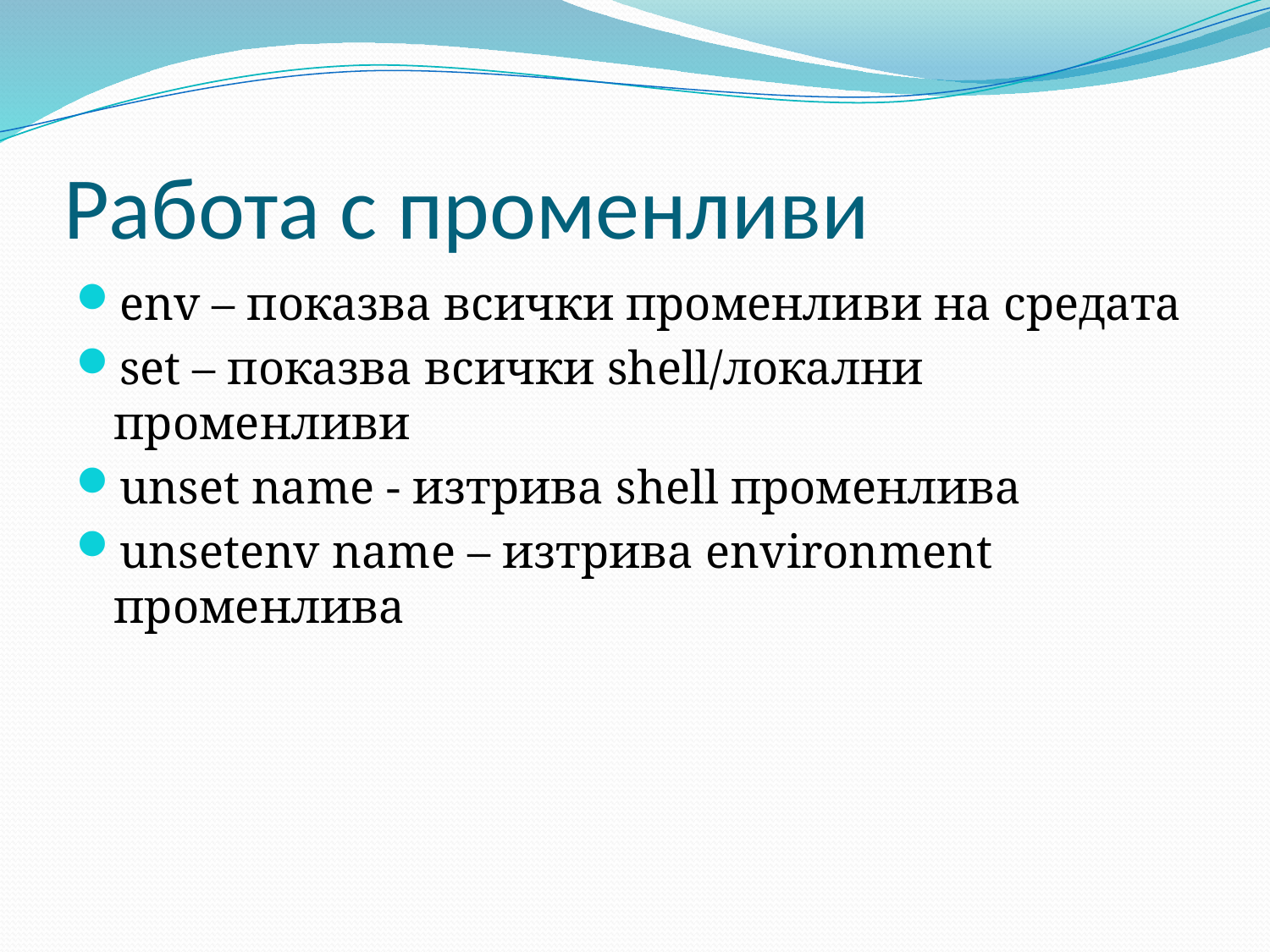

# Работа с променливи
env – показва всички променливи на средата
set – показва всички shell/локални променливи
unset name - изтрива shell променлива
unsetenv name – изтрива environment променлива